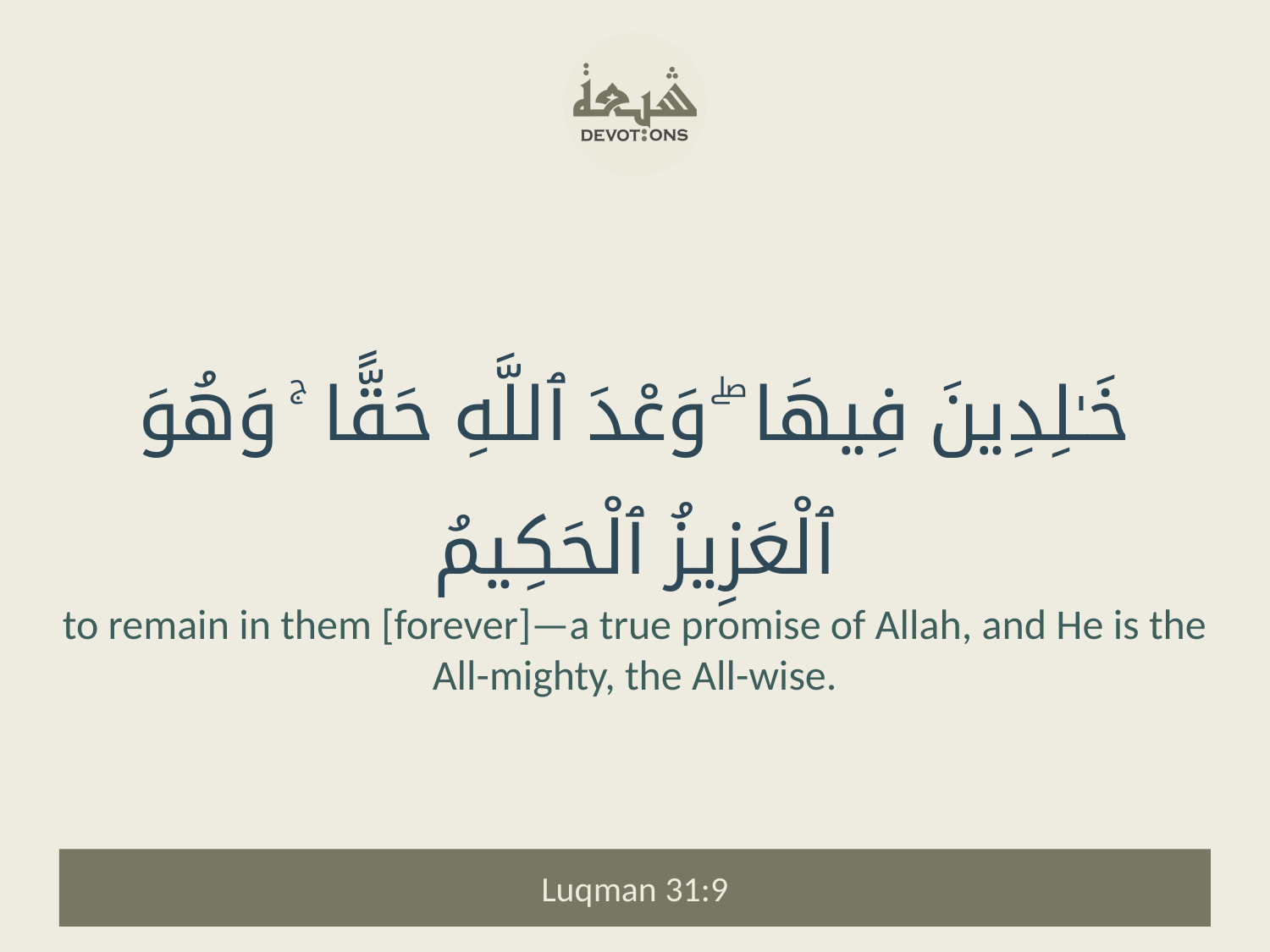

خَـٰلِدِينَ فِيهَا ۖ وَعْدَ ٱللَّهِ حَقًّا ۚ وَهُوَ ٱلْعَزِيزُ ٱلْحَكِيمُ
to remain in them [forever]—a true promise of Allah, and He is the All-mighty, the All-wise.
Luqman 31:9